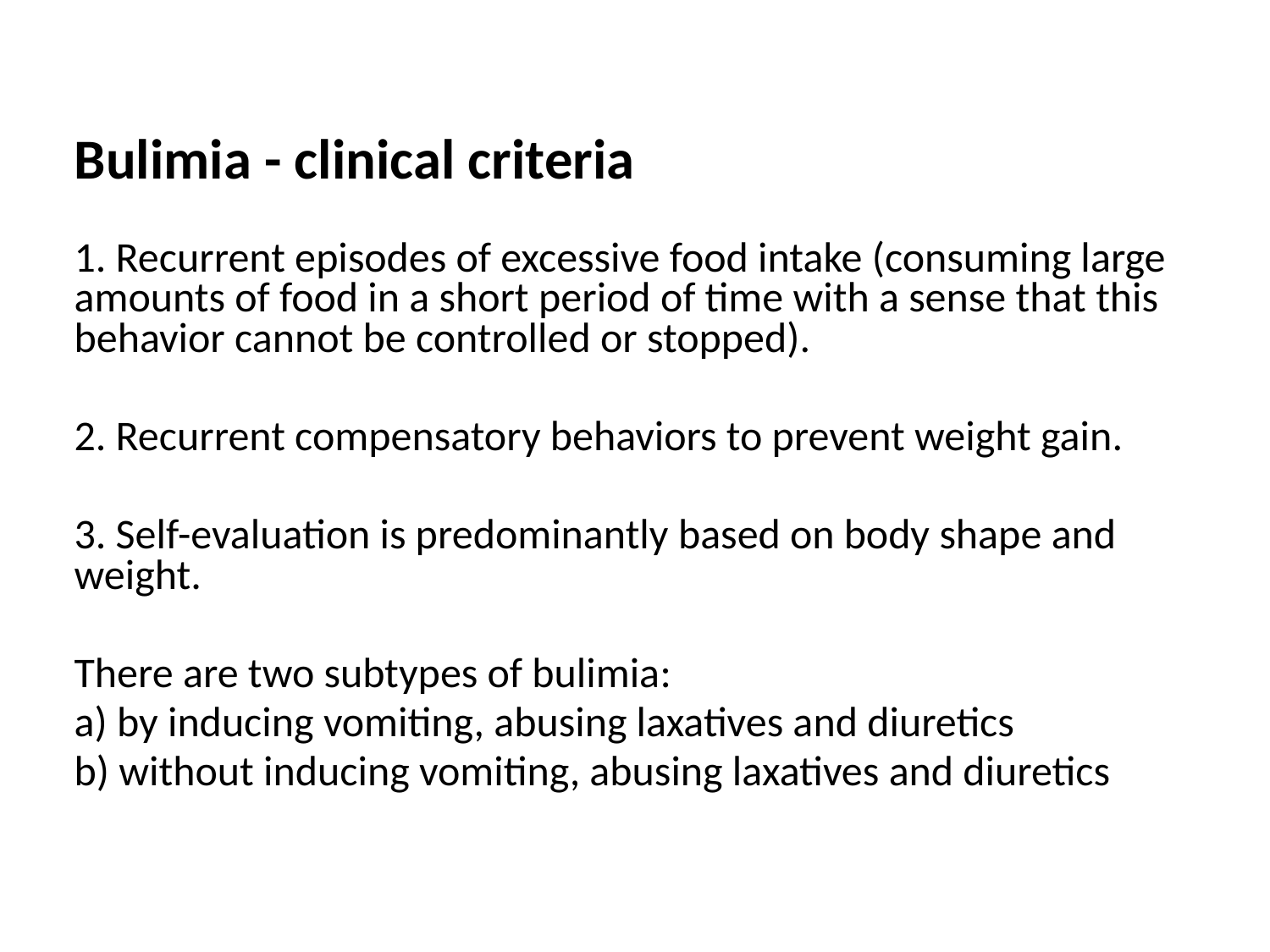

Bulimia - clinical criteria

1. Recurrent episodes of excessive food intake (consuming large amounts of food in a short period of time with a sense that this behavior cannot be controlled or stopped).

2. Recurrent compensatory behaviors to prevent weight gain.

3. Self-evaluation is predominantly based on body shape and weight.

There are two subtypes of bulimia:
a) by inducing vomiting, abusing laxatives and diuretics
b) without inducing vomiting, abusing laxatives and diuretics